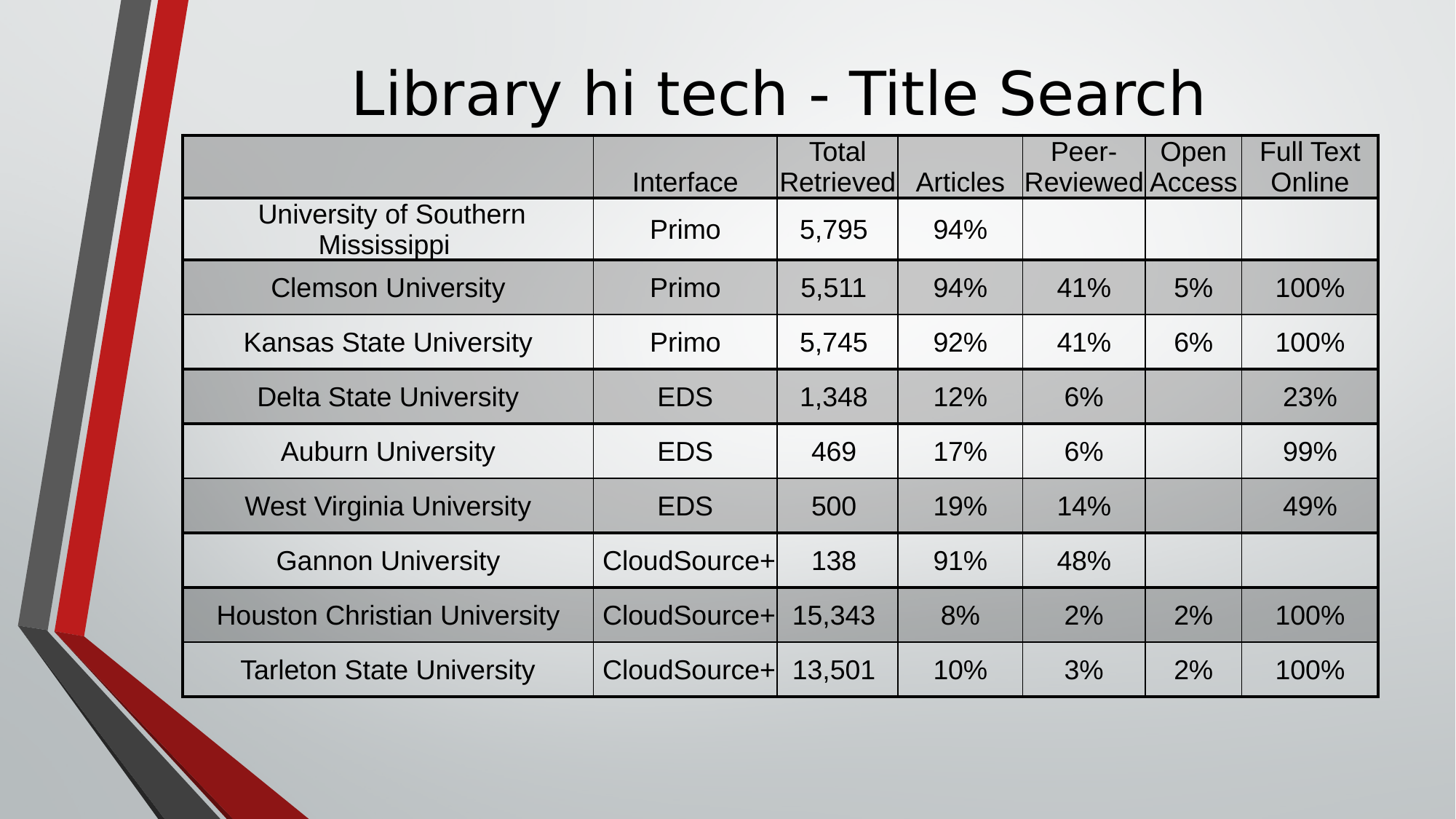

# Library hi tech - Title Search
|  | Interface | Total Retrieved | Articles | Peer-Reviewed | Open Access | Full Text Online |
| --- | --- | --- | --- | --- | --- | --- |
| University of Southern Mississippi | Primo | 5,795 | 94% |  |  |  |
| Clemson University | Primo | 5,511 | 94% | 41% | 5% | 100% |
| Kansas State University | Primo | 5,745 | 92% | 41% | 6% | 100% |
| Delta State University | EDS | 1,348 | 12% | 6% |  | 23% |
| Auburn University | EDS | 469 | 17% | 6% |  | 99% |
| West Virginia University | EDS | 500 | 19% | 14% |  | 49% |
| Gannon University | CloudSource+ | 138 | 91% | 48% |  |  |
| Houston Christian University | CloudSource+ | 15,343 | 8% | 2% | 2% | 100% |
| Tarleton State University | CloudSource+ | 13,501 | 10% | 3% | 2% | 100% |